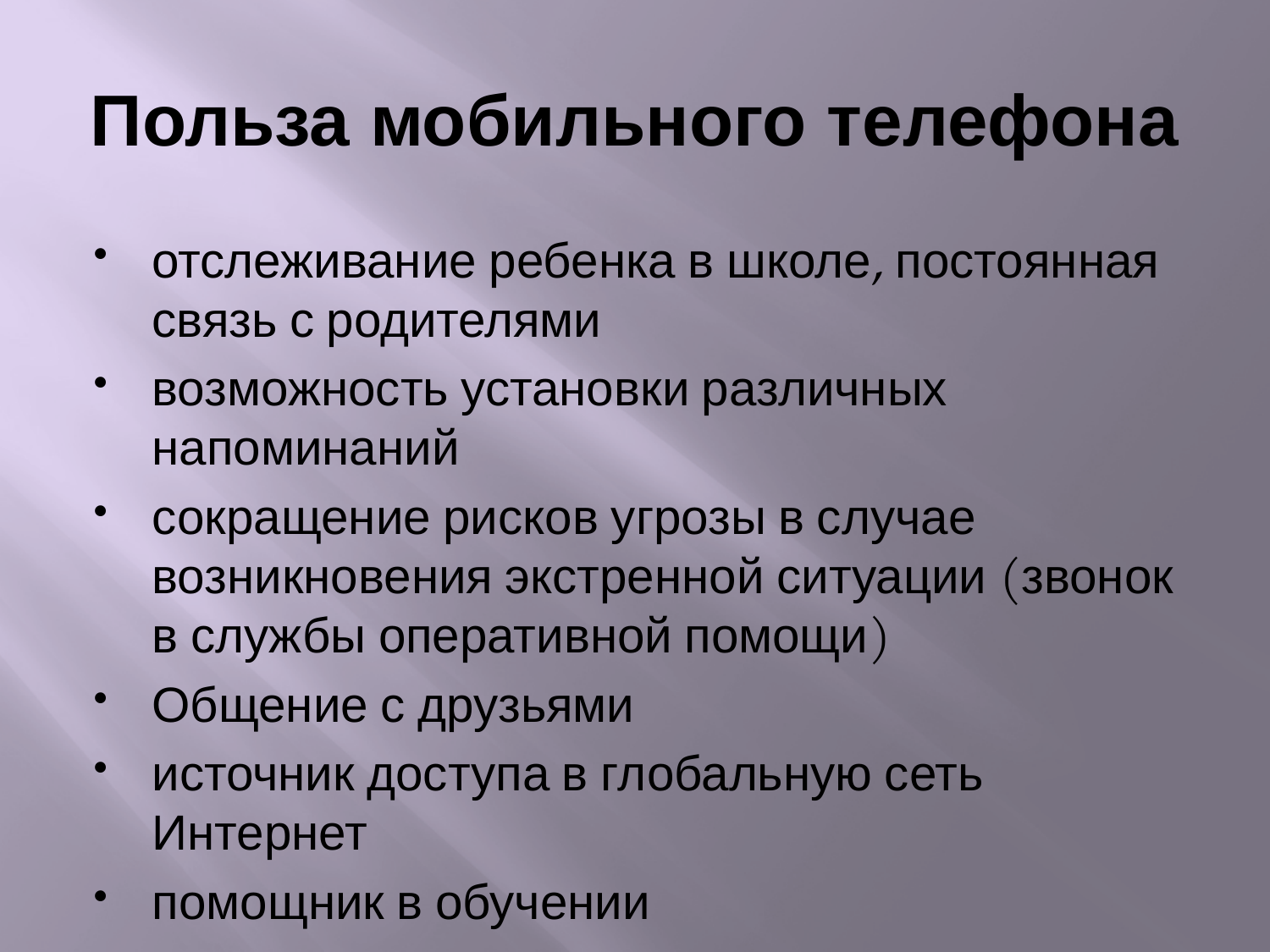

# Польза мобильного телефона
отслеживание ребенка в школе, постоянная связь с родителями
возможность установки различных напоминаний
сокращение рисков угрозы в случае возникновения экстренной ситуации (звонок в службы оперативной помощи)
Общение с друзьями
источник доступа в глобальную сеть Интернет
помощник в обучении